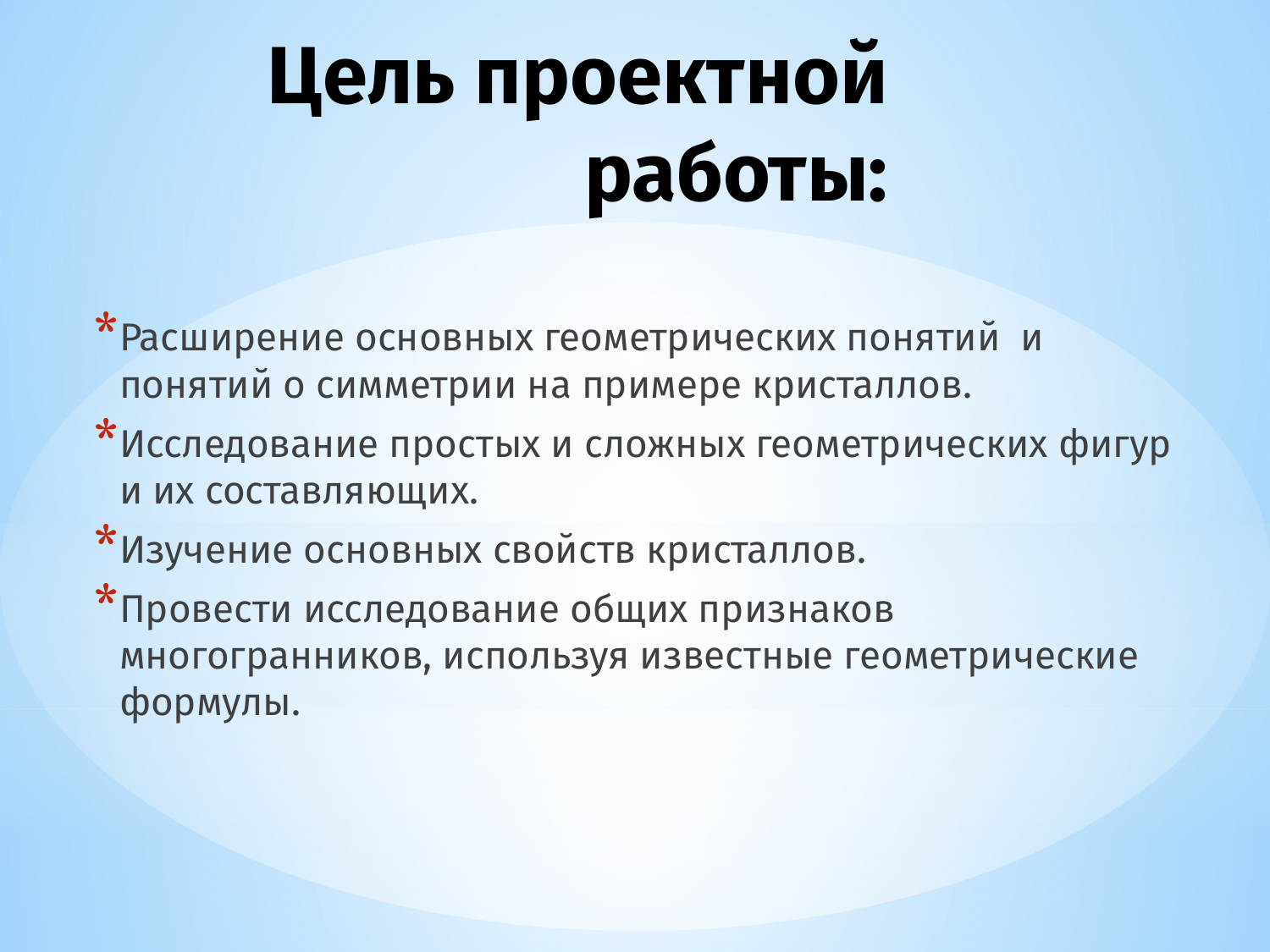

# Цель проектной работы:
Расширение основных геометрических понятий  и понятий о симметрии на примере кристаллов.
Исследование простых и сложных геометрических фигур и их составляющих.
Изучение основных свойств кристаллов.
Провести исследование общих признаков многогранников, используя известные геометрические формулы.